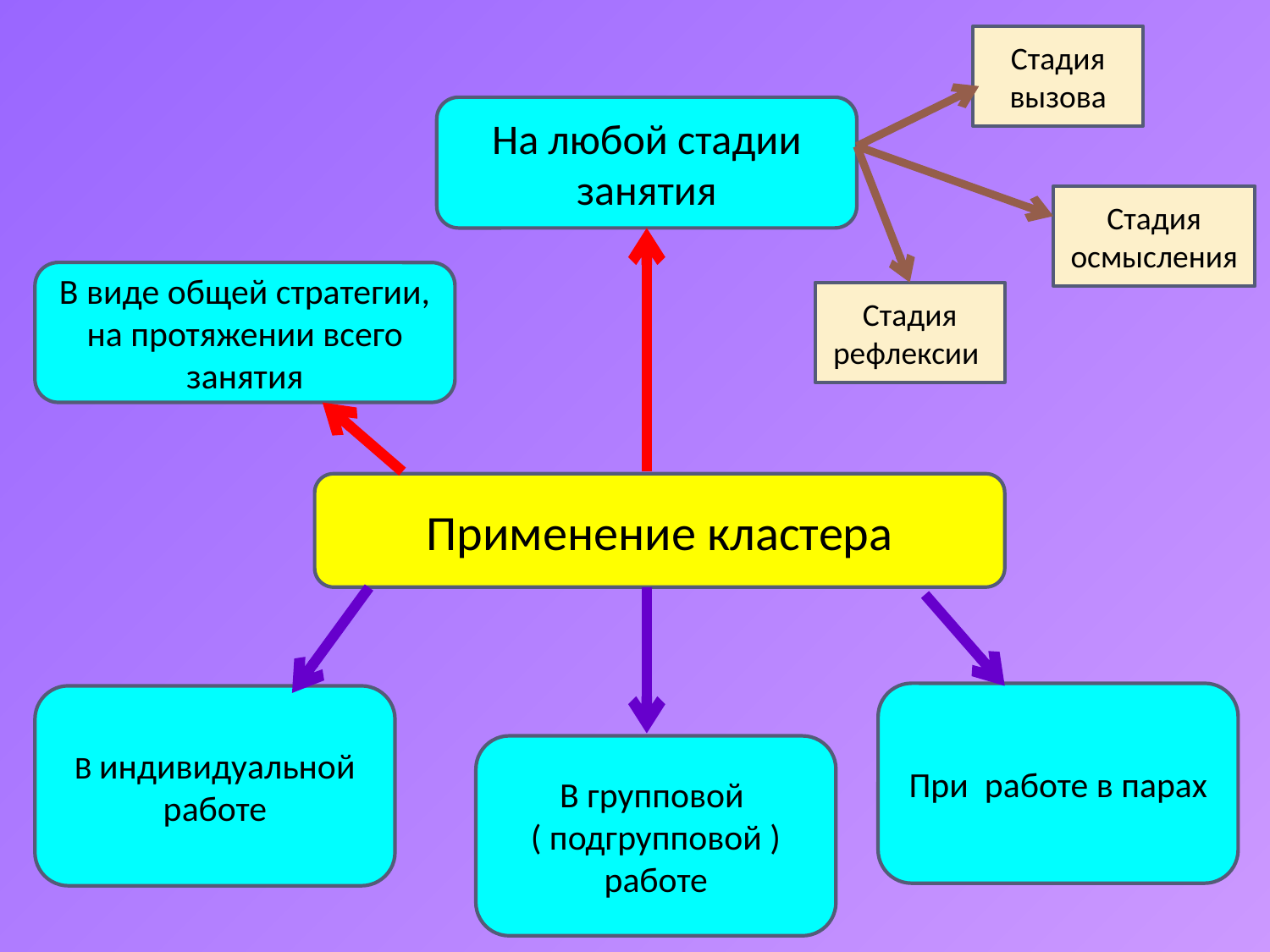

Стадия вызова
На любой стадии занятия
Стадия осмысления
В виде общей стратегии, на протяжении всего занятия
Стадия рефлексии
Применение кластера
При  работе в парах
В индивидуальной работе
В групповой
( подгрупповой ) работе